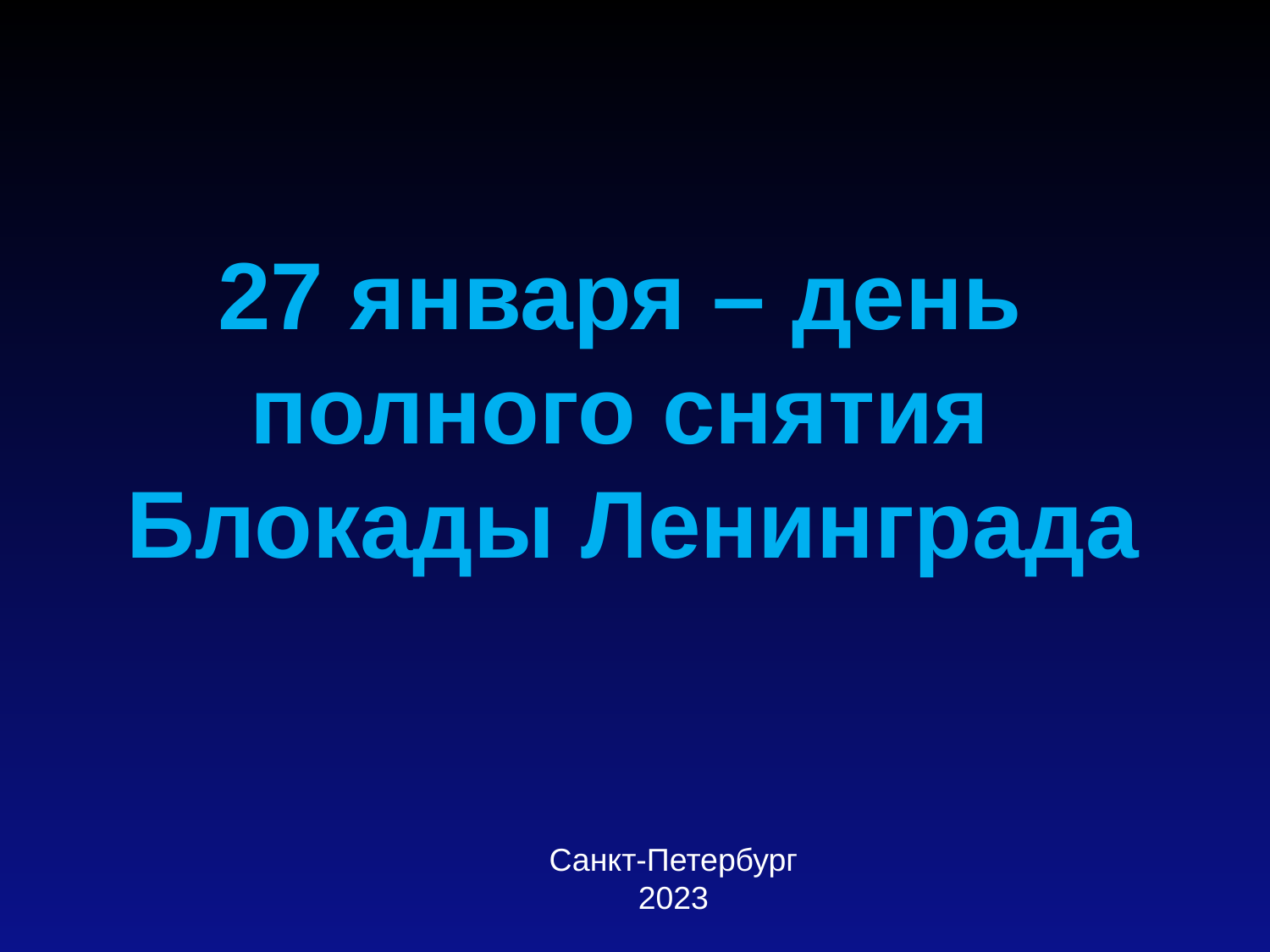

27 января – день
полного снятия
Блокады Ленинграда
Санкт-Петербург
2023